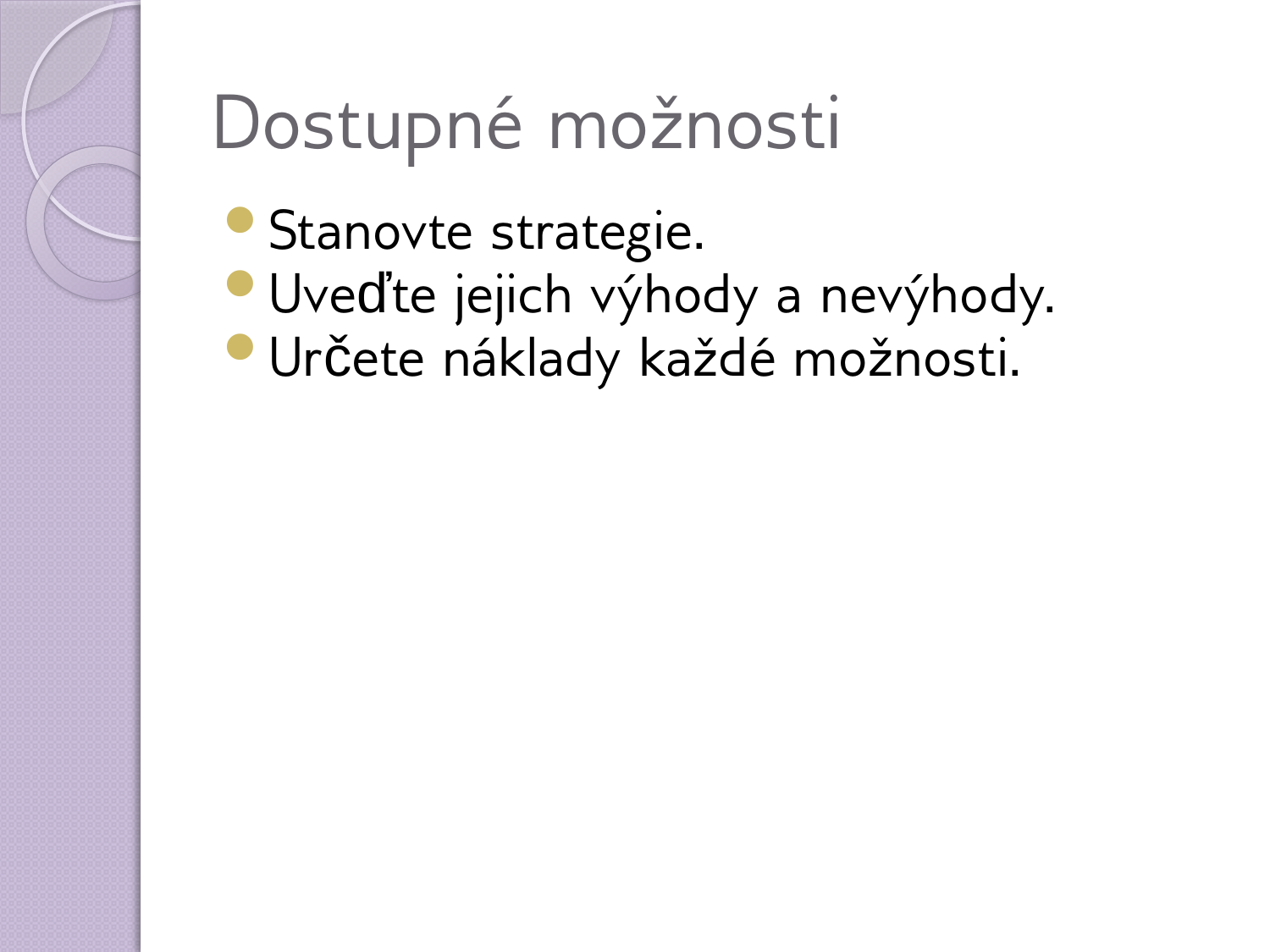

# Dostupné možnosti
Stanovte strategie.
Uveďte jejich výhody a nevýhody.
Určete náklady každé možnosti.